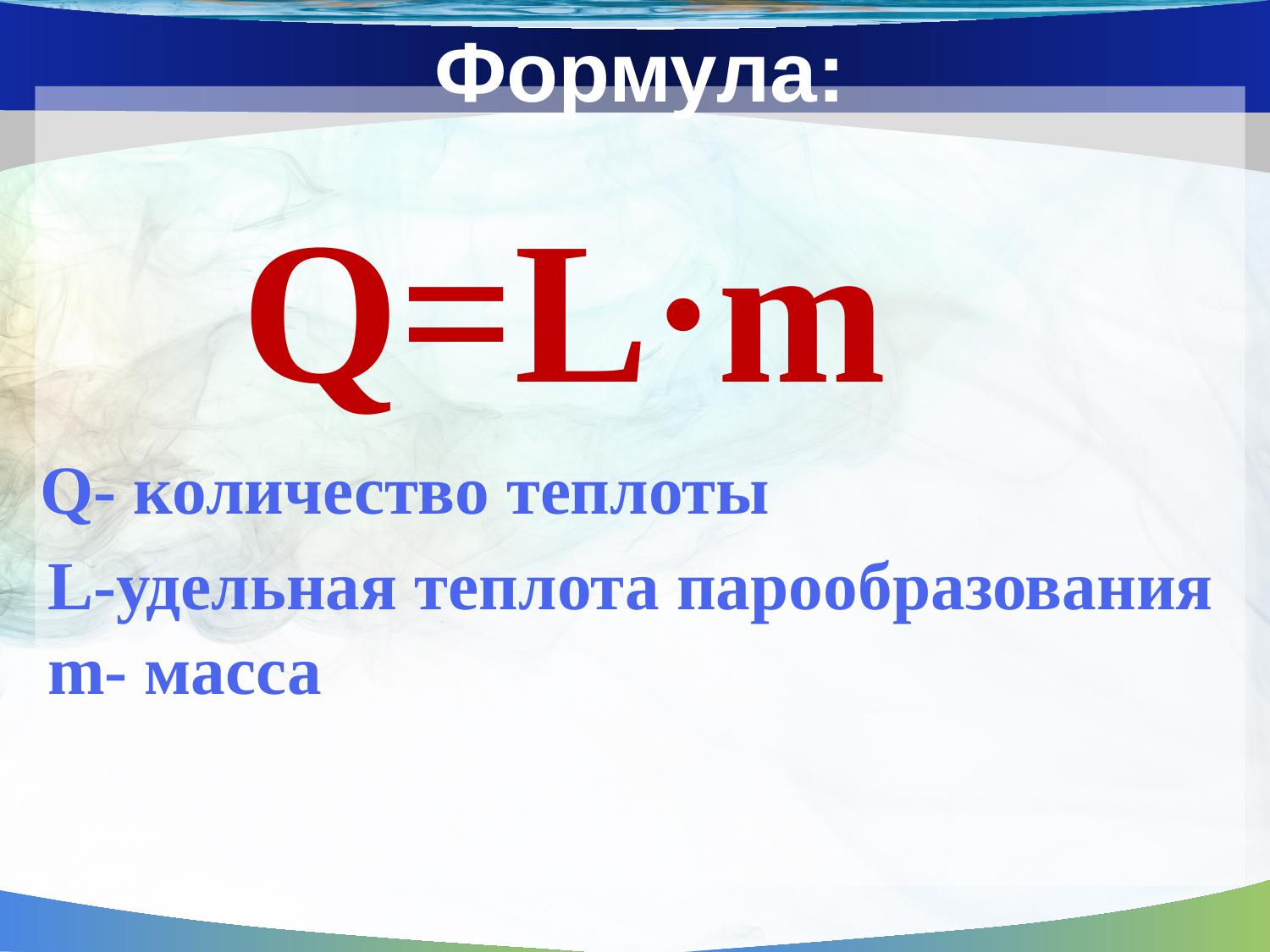

# Формула:

Q=L·m
Q- количество теплоты
L-удельная теплота парообразования
m- масса